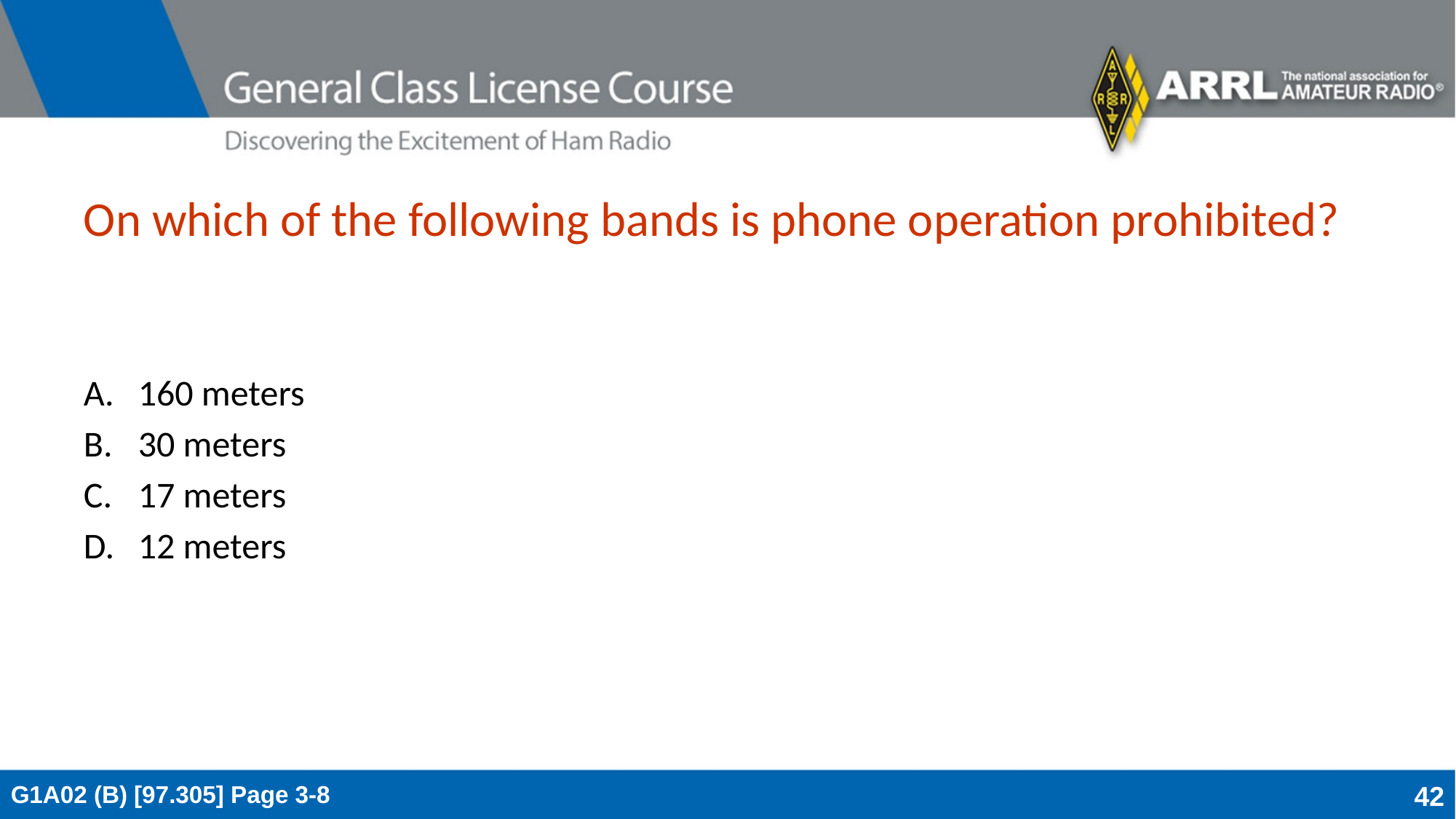

# On which of the following bands is phone operation prohibited?
160 meters
30 meters
17 meters
12 meters
G1A02 (B) [97.305] Page 3-8
42